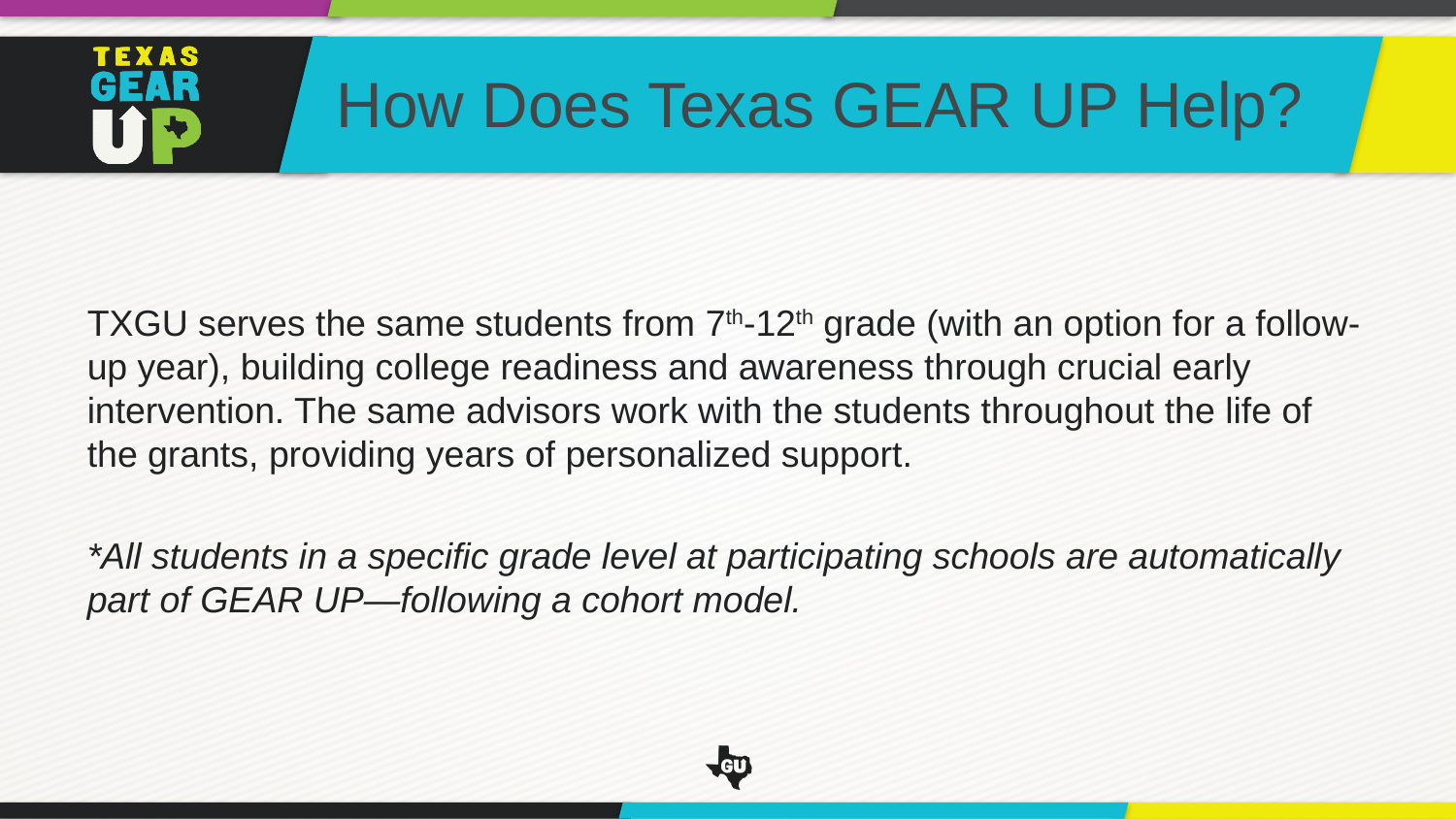

How Does Texas GEAR UP Help?
TXGU serves the same students from 7th-12th grade (with an option for a follow-up year), building college readiness and awareness through crucial early intervention. The same advisors work with the students throughout the life of the grants, providing years of personalized support.

*All students in a specific grade level at participating schools are automatically part of GEAR UP—following a cohort model.